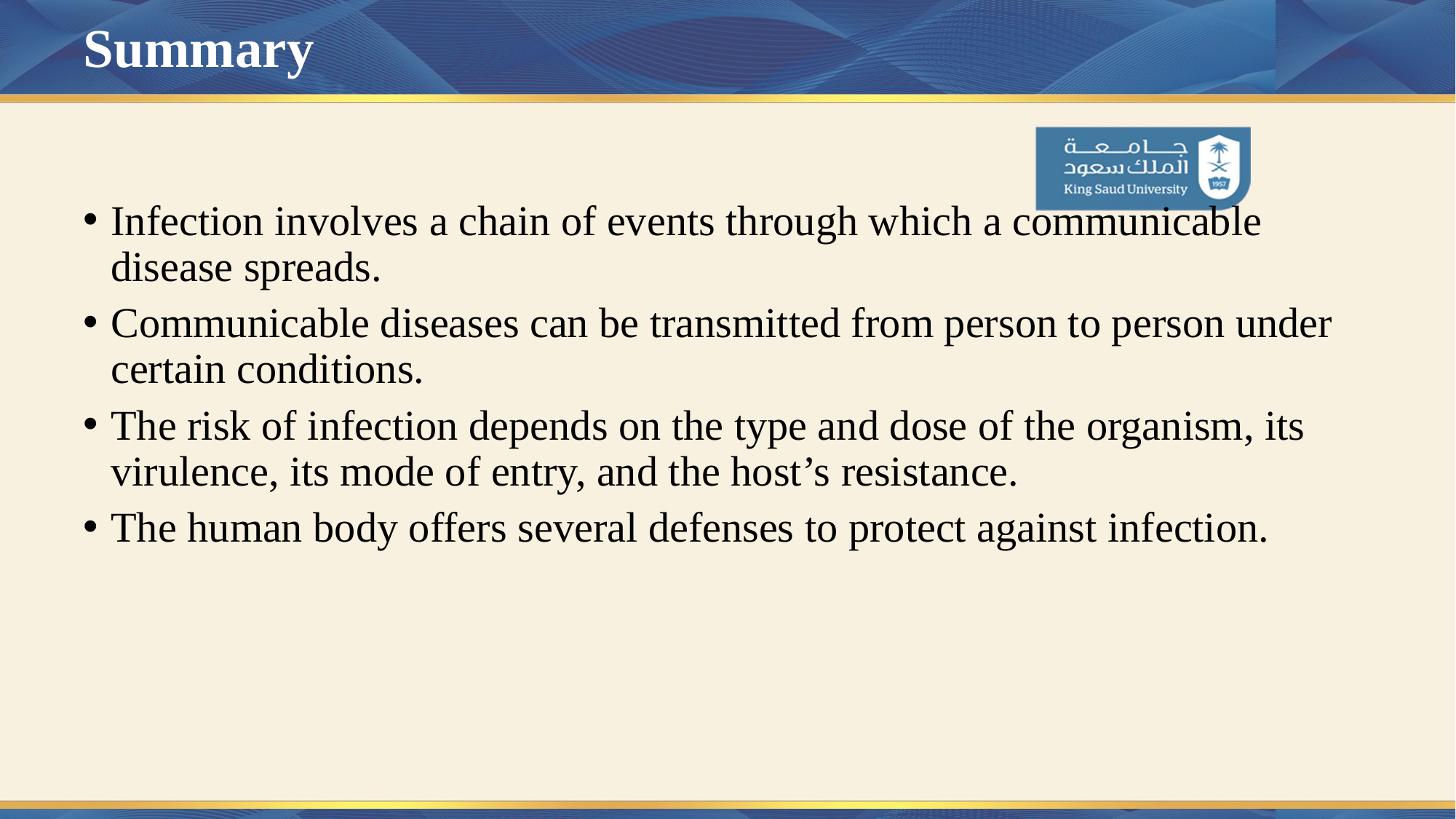

# Summary
Infection involves a chain of events through which a communicable disease spreads.
Communicable diseases can be transmitted from person to person under certain conditions.
The risk of infection depends on the type and dose of the organism, its virulence, its mode of entry, and the host’s resistance.
The human body offers several defenses to protect against infection.